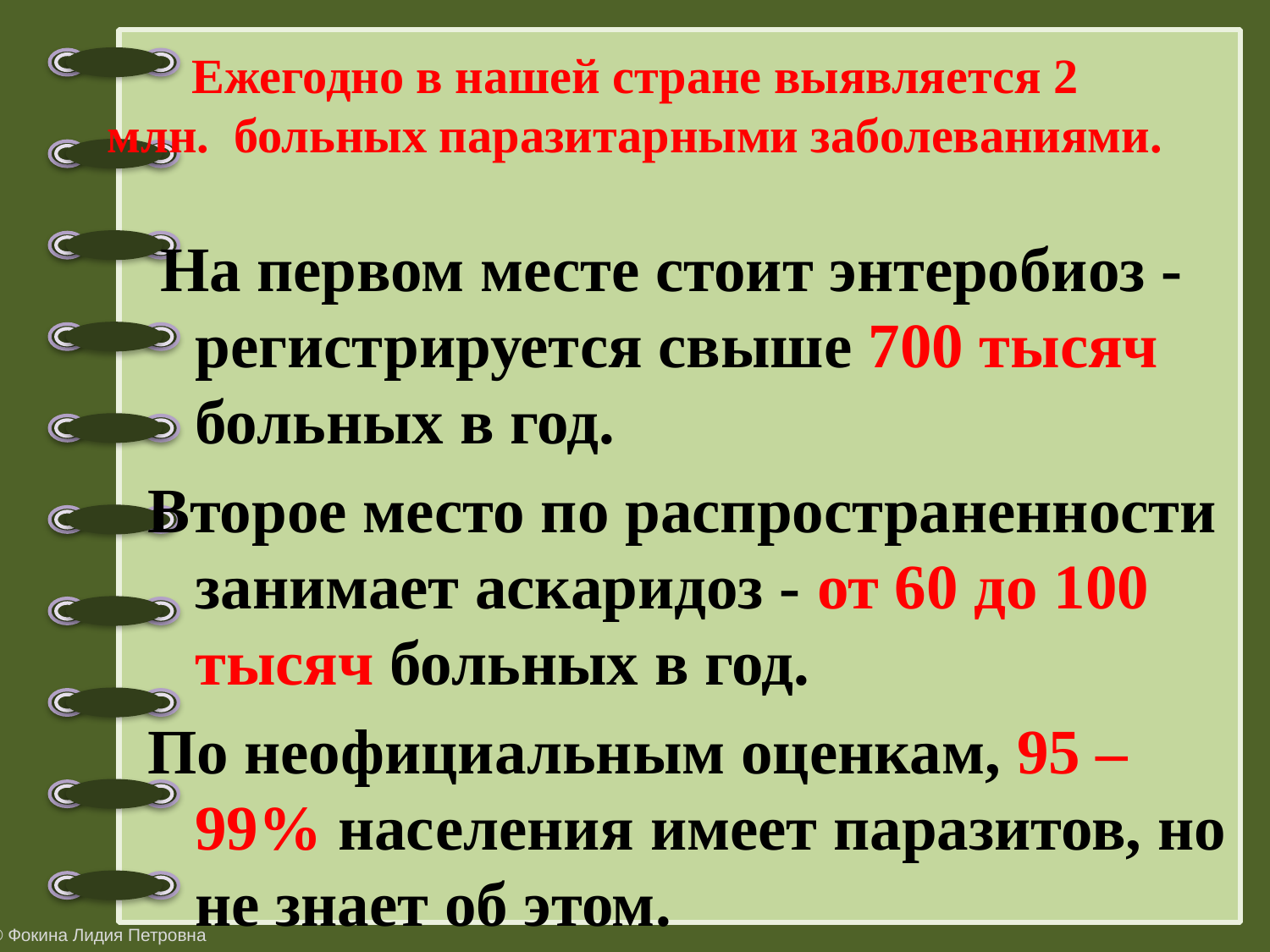

# Ежегодно в нашей стране выявляется 2 млн.  больных паразитарными заболеваниями.
 На первом месте стоит энтеробиоз - регистрируется свыше 700 тысяч больных в год.
Второе место по распространенности занимает аскаридоз - от 60 до 100 тысяч больных в год.
По неофициальным оценкам, 95 – 99% населения имеет паразитов, но не знает об этом.